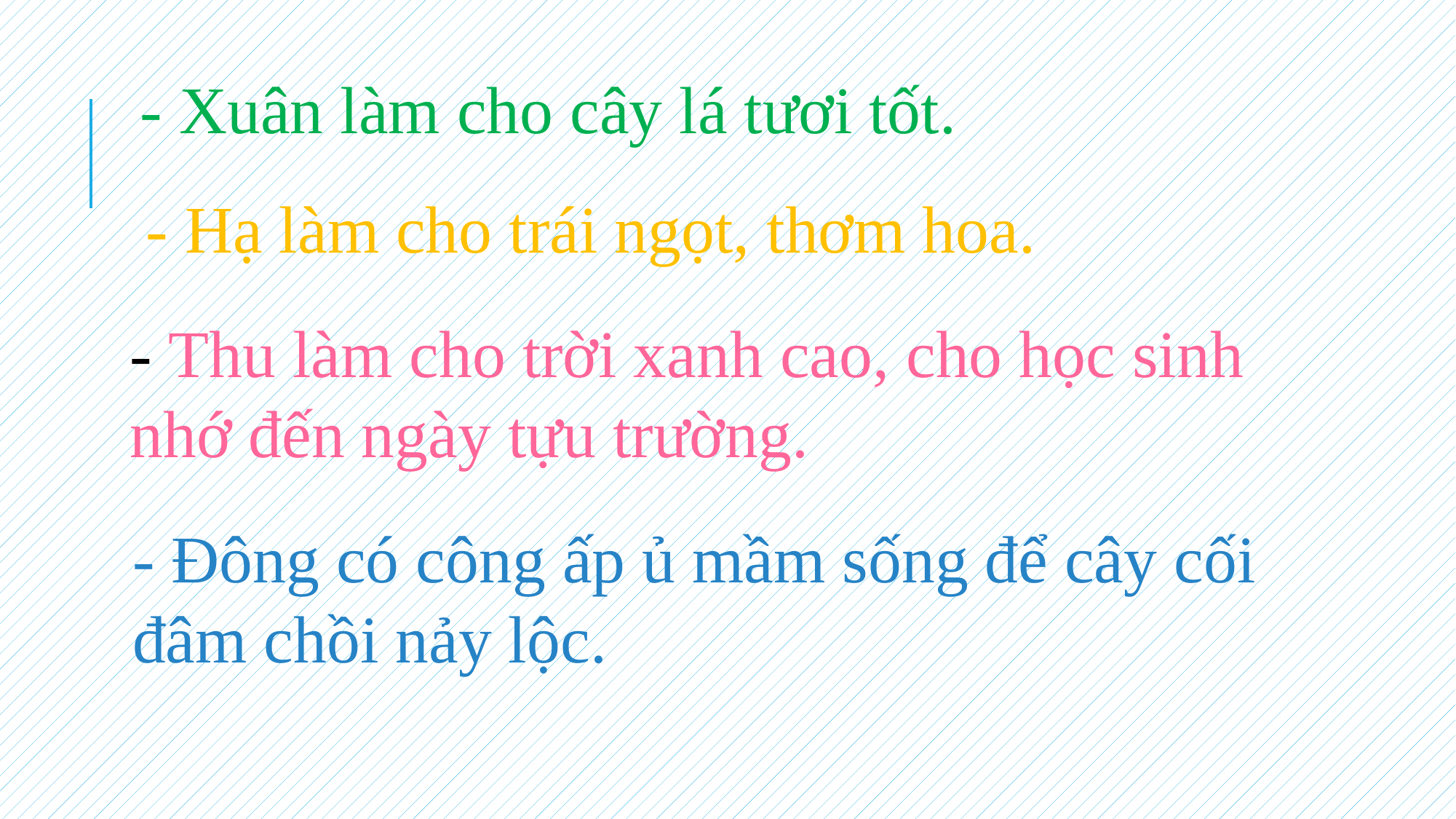

- Xuân làm cho cây lá tươi tốt.
- Hạ làm cho trái ngọt, thơm hoa.
- Thu làm cho trời xanh cao, cho học sinh nhớ đến ngày tựu trường.
- Đông có công ấp ủ mầm sống để cây cối đâm chồi nảy lộc.